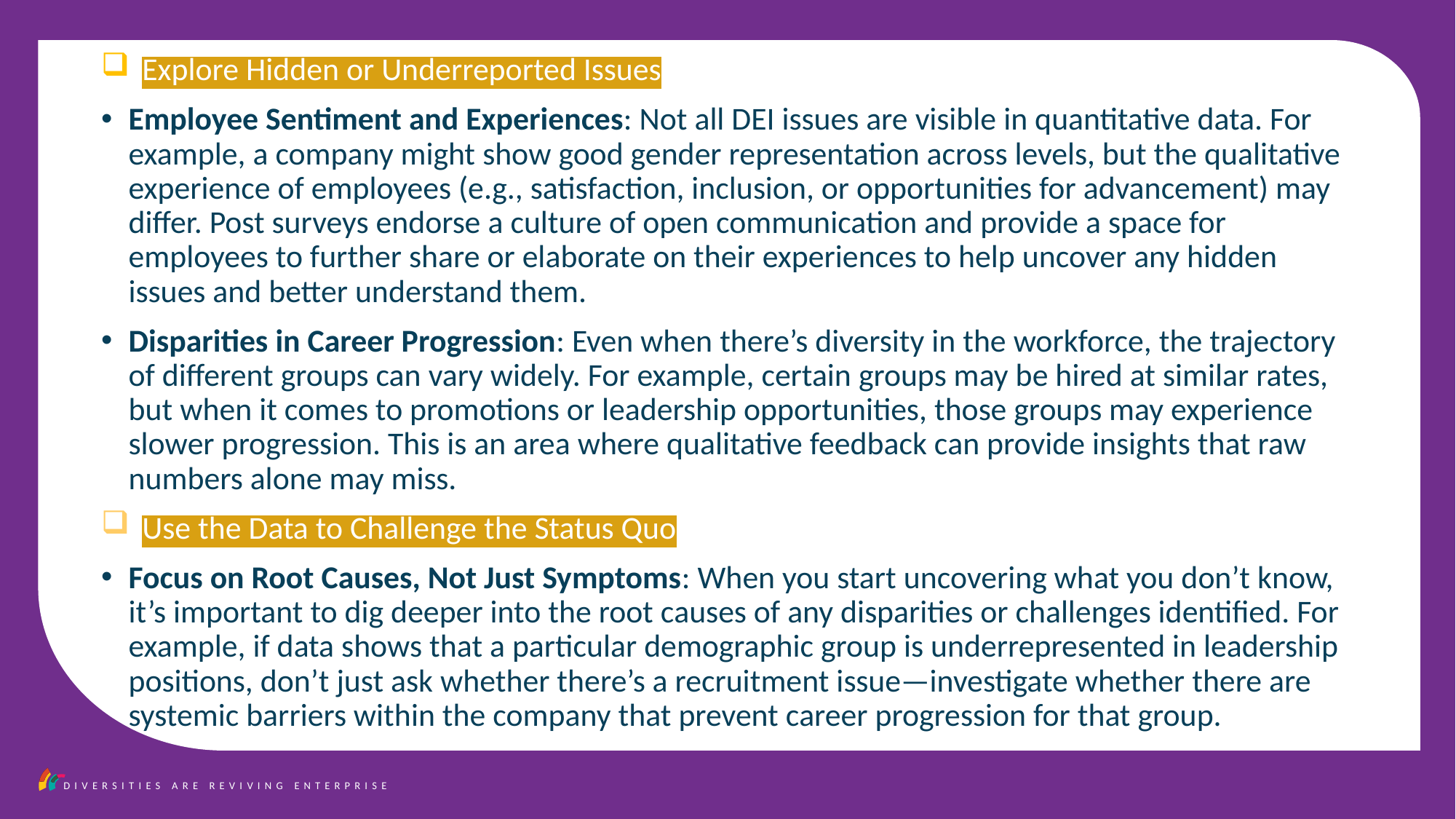

Explore Hidden or Underreported Issues
Employee Sentiment and Experiences: Not all DEI issues are visible in quantitative data. For example, a company might show good gender representation across levels, but the qualitative experience of employees (e.g., satisfaction, inclusion, or opportunities for advancement) may differ. Post surveys endorse a culture of open communication and provide a space for employees to further share or elaborate on their experiences to help uncover any hidden issues and better understand them.
Disparities in Career Progression: Even when there’s diversity in the workforce, the trajectory of different groups can vary widely. For example, certain groups may be hired at similar rates, but when it comes to promotions or leadership opportunities, those groups may experience slower progression. This is an area where qualitative feedback can provide insights that raw numbers alone may miss.
Use the Data to Challenge the Status Quo
Focus on Root Causes, Not Just Symptoms: When you start uncovering what you don’t know, it’s important to dig deeper into the root causes of any disparities or challenges identified. For example, if data shows that a particular demographic group is underrepresented in leadership positions, don’t just ask whether there’s a recruitment issue—investigate whether there are systemic barriers within the company that prevent career progression for that group.